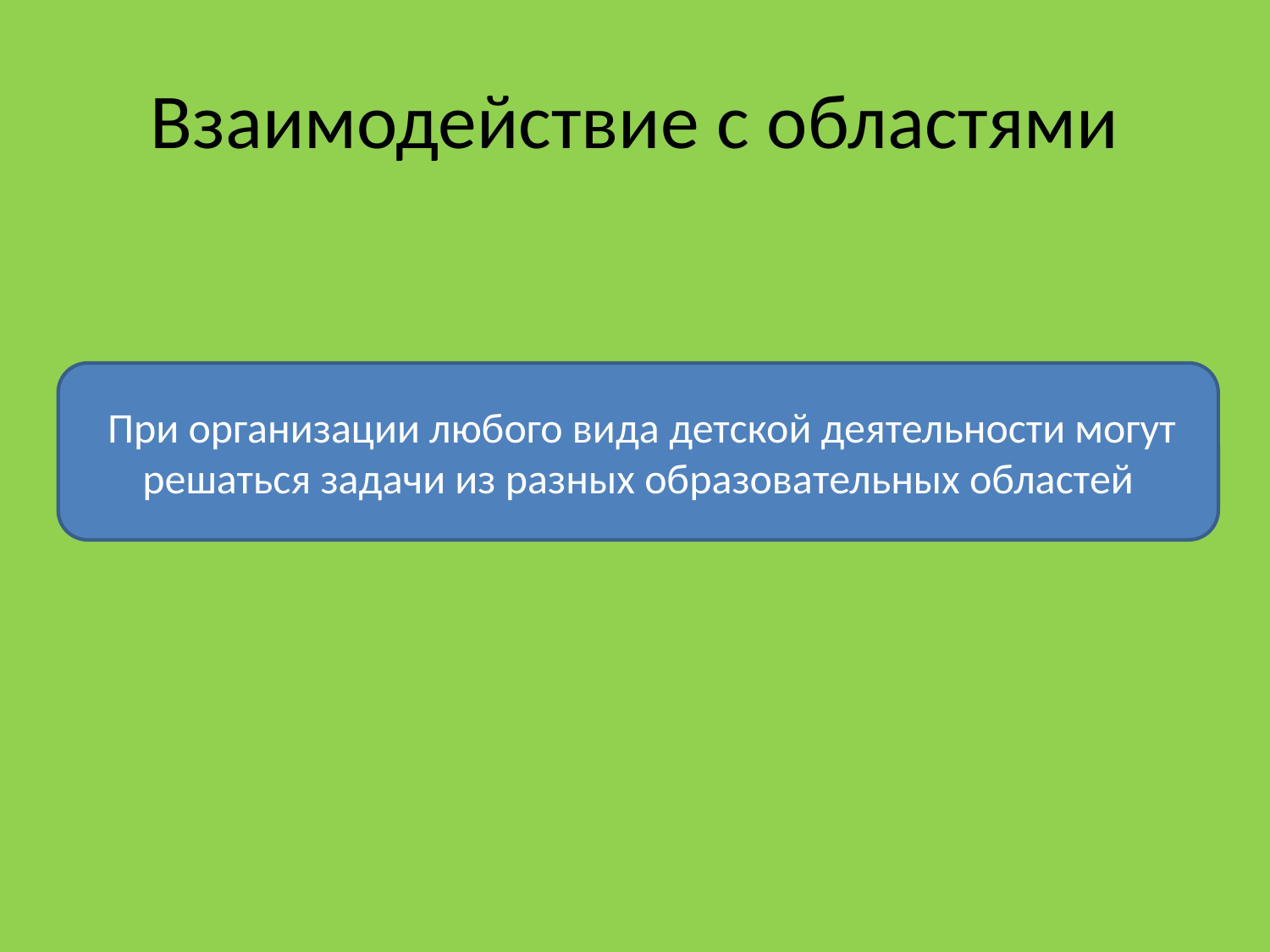

# Взаимодействие с областями
 При организации любого вида детской деятельности могут решаться задачи из разных образова­тельных областей